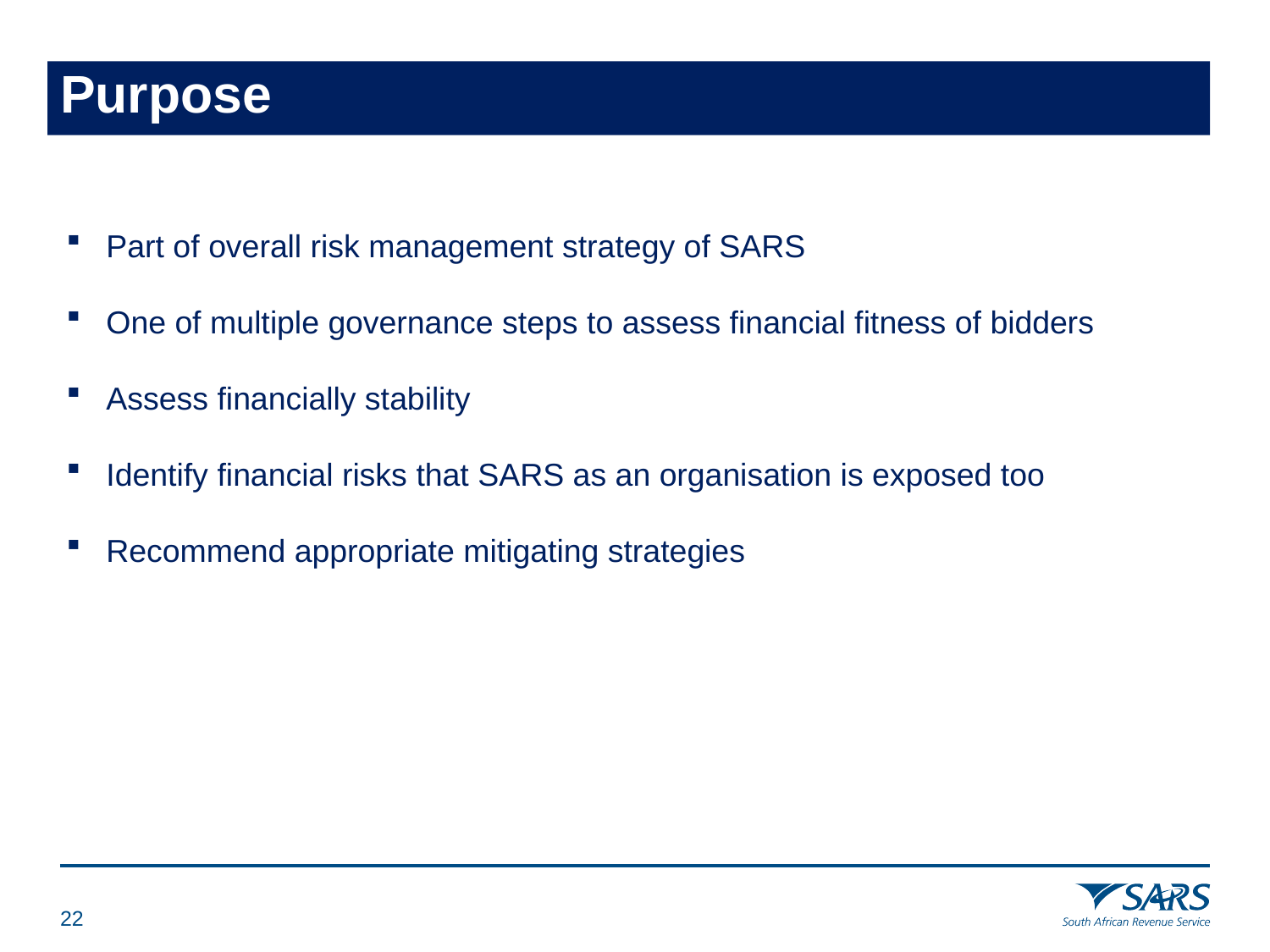

# Purpose
Part of overall risk management strategy of SARS
One of multiple governance steps to assess financial fitness of bidders
Assess financially stability
Identify financial risks that SARS as an organisation is exposed too
Recommend appropriate mitigating strategies

22